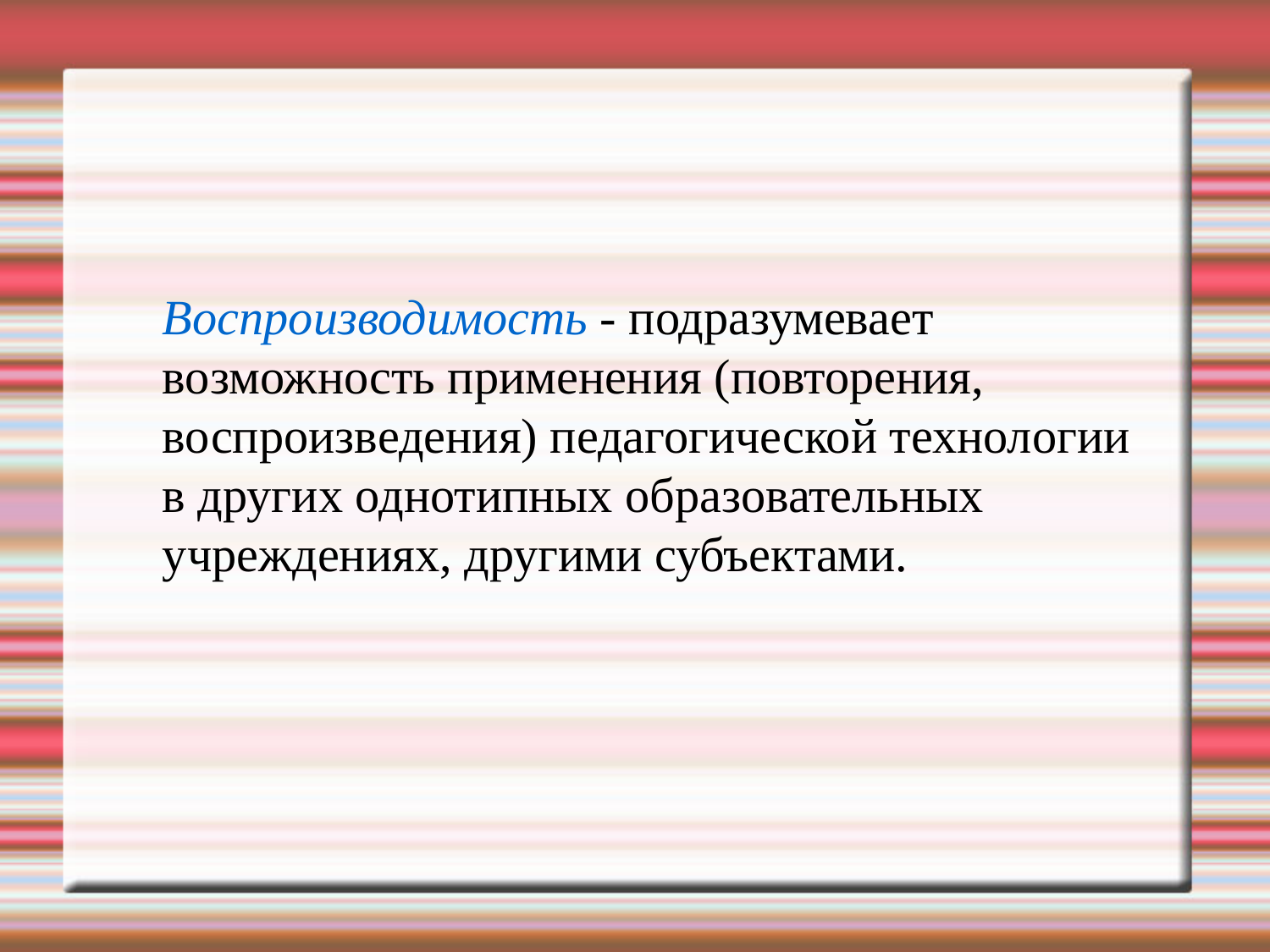

Воспроизводимость - подразумевает возможность применения (повторения, воспроизведения) педагогической технологии в других однотипных образовательных учреждениях, другими субъектами.